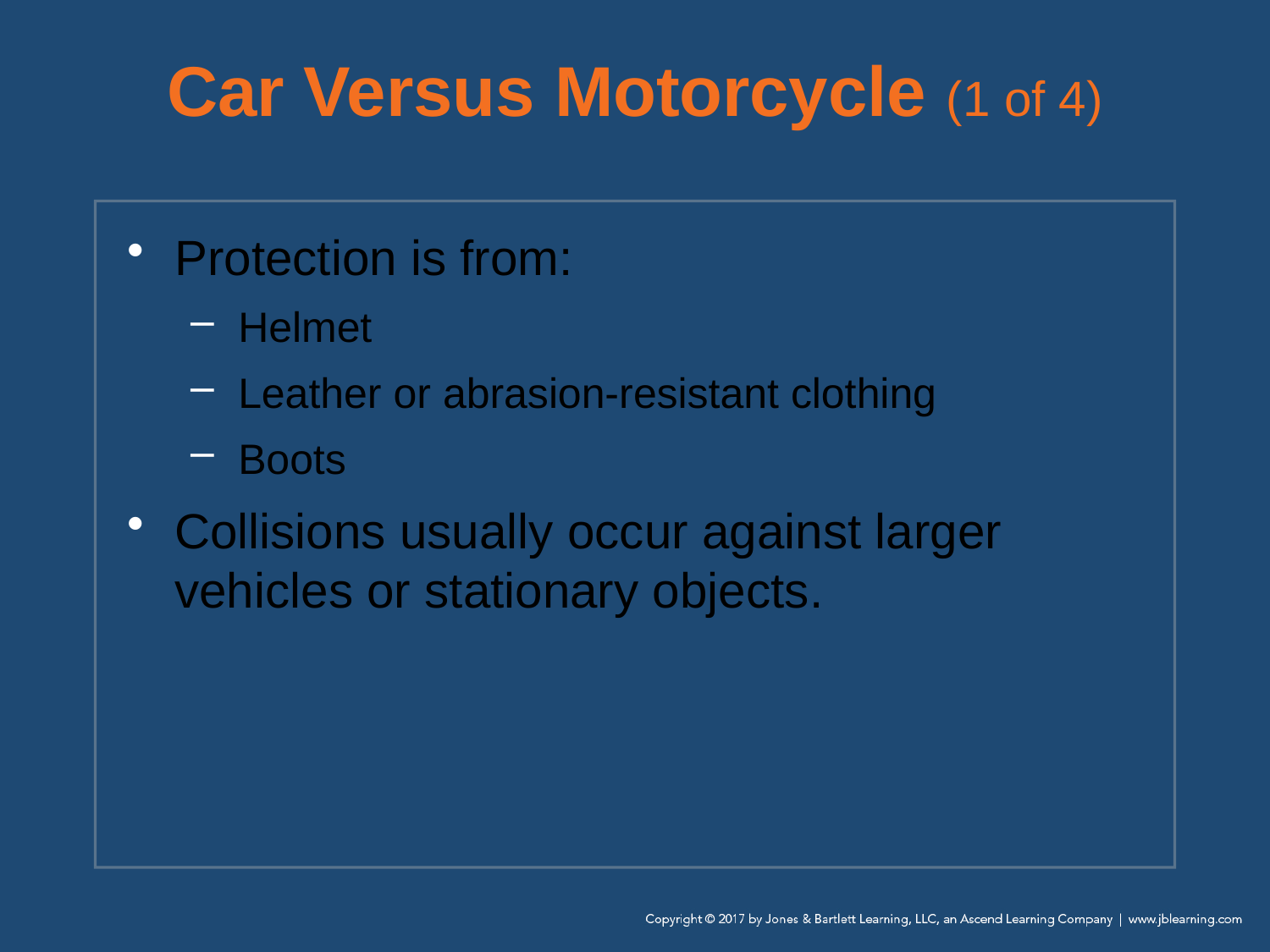

# Car Versus Motorcycle (1 of 4)
Protection is from:
Helmet
Leather or abrasion-resistant clothing
Boots
Collisions usually occur against larger vehicles or stationary objects.